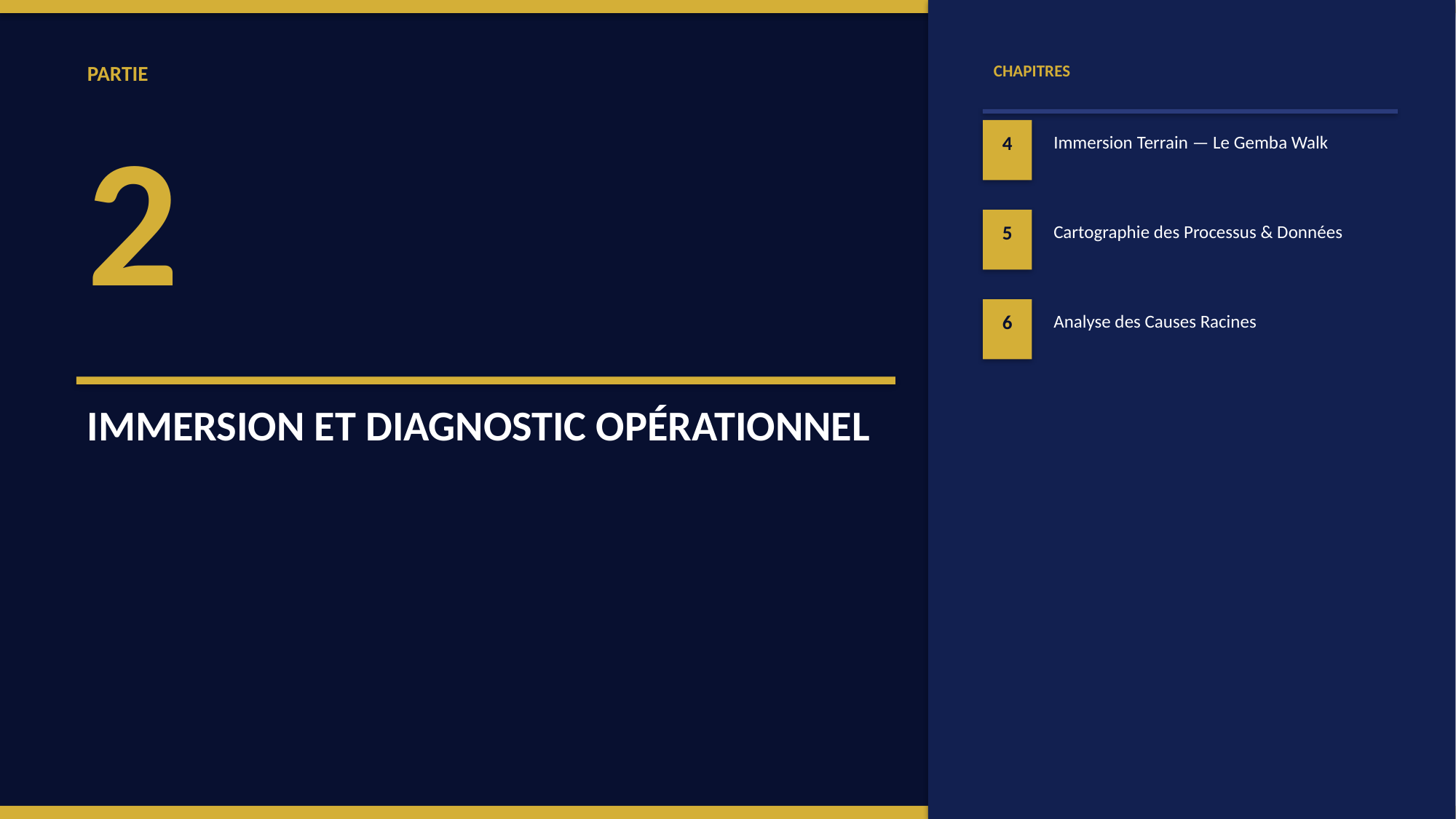

PARTIE
CHAPITRES
2

4
Immersion Terrain — Le Gemba Walk

5
Cartographie des Processus & Données

6
Analyse des Causes Racines

IMMERSION ET DIAGNOSTIC OPÉRATIONNEL